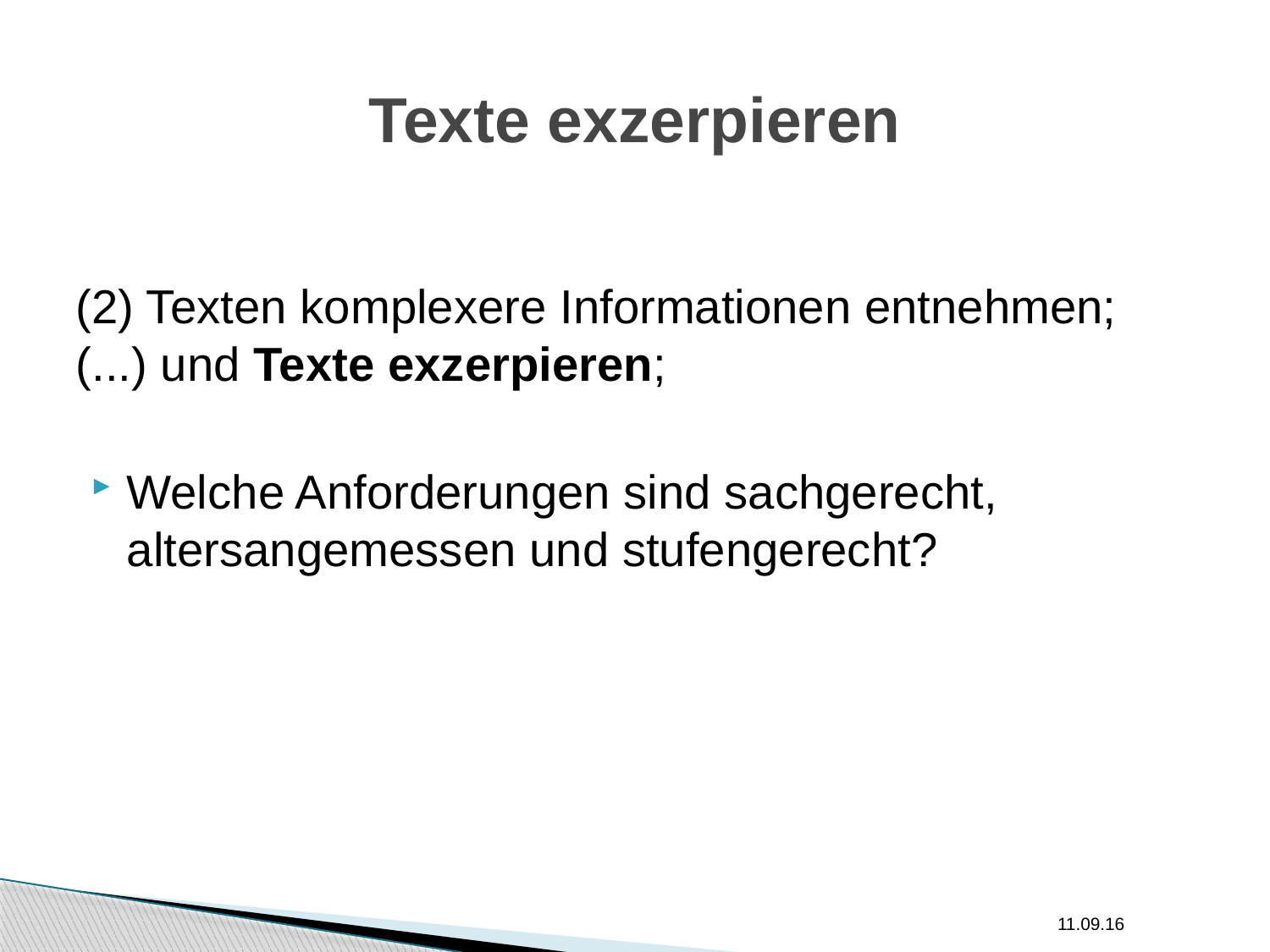

# Texte exzerpieren

(2) Texten komplexere Informationen entnehmen; (...) und Texte exzerpieren;

Welche Anforderungen sind sachgerecht, altersangemessen und stufengerecht?
11.09.16